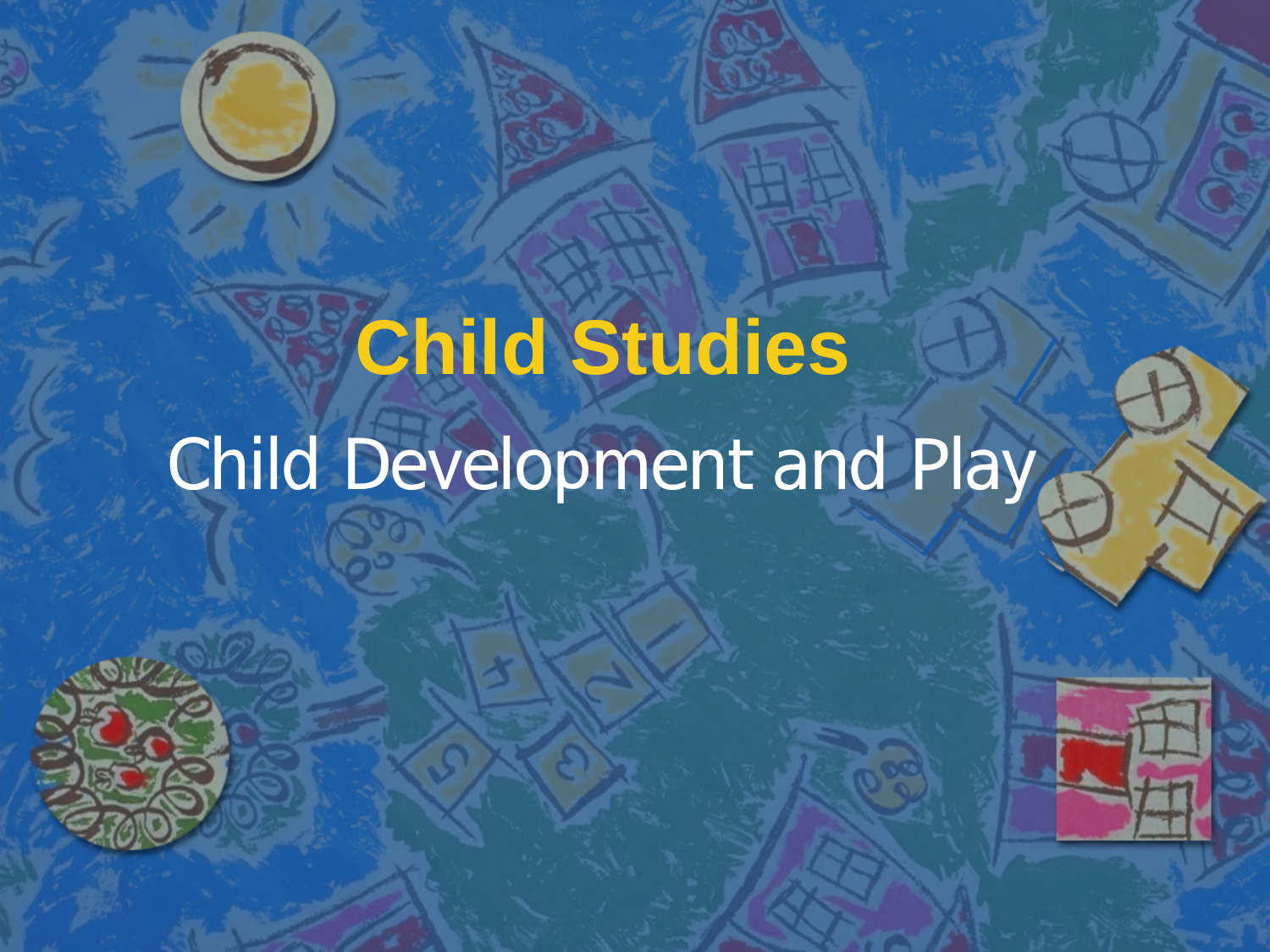

# Child Studies
Child Development and Play